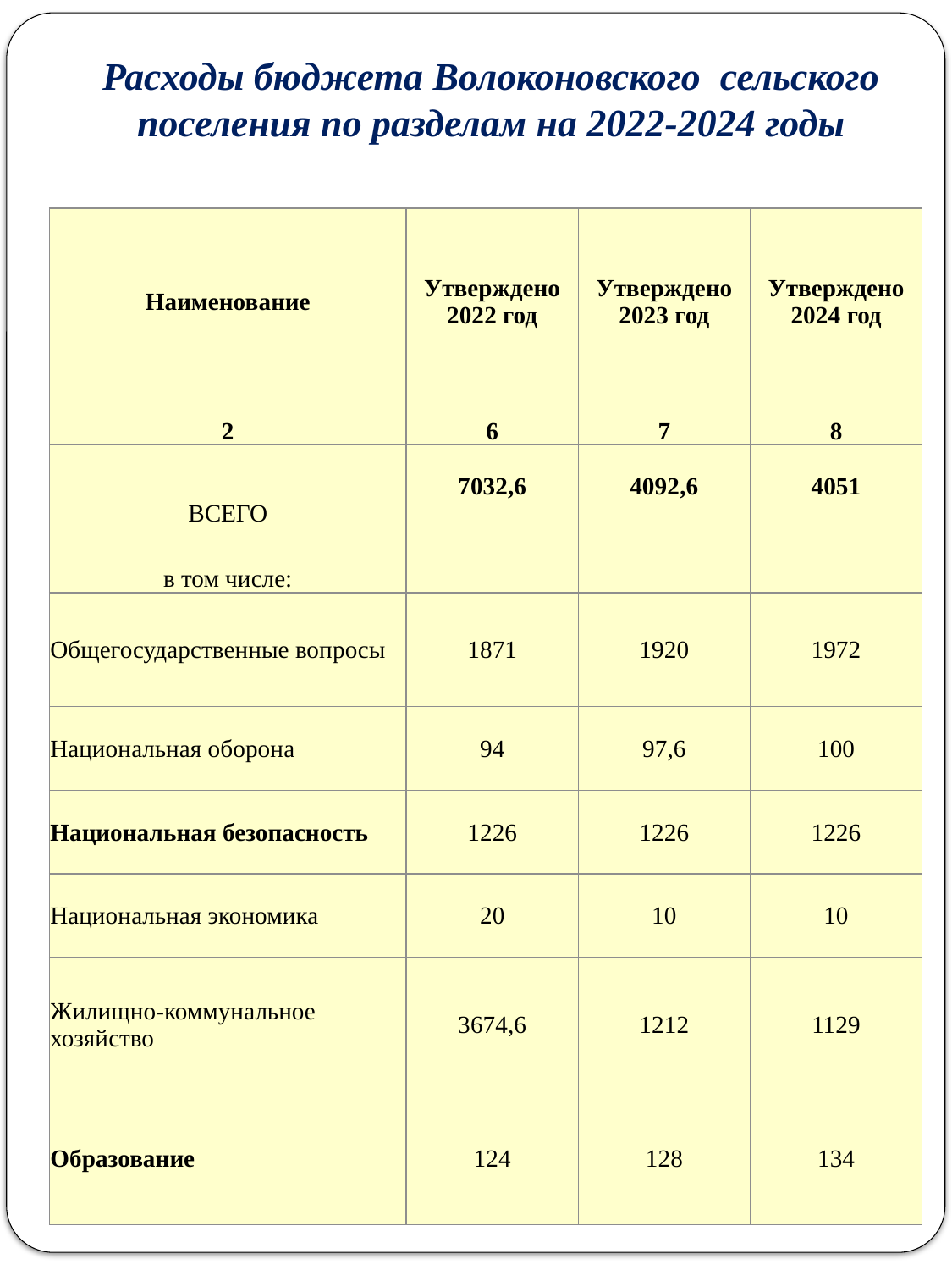

Расходы бюджета Волоконовского  сельского поселения по разделам на 2022-2024 годы
(тыс. рублей)
| Наименование | Утверждено 2022 год | Утверждено 2023 год | Утверждено 2024 год |
| --- | --- | --- | --- |
| 2 | 6 | 7 | 8 |
| ВСЕГО | 7032,6 | 4092,6 | 4051 |
| в том числе: |  |  |  |
| Общегосударственные вопросы | 1871 | 1920 | 1972 |
| Национальная оборона | 94 | 97,6 | 100 |
| Национальная безопасность | 1226 | 1226 | 1226 |
| Национальная экономика | 20 | 10 | 10 |
| Жилищно-коммунальное хозяйство | 3674,6 | 1212 | 1129 |
| Образование | 124 | 128 | 134 |